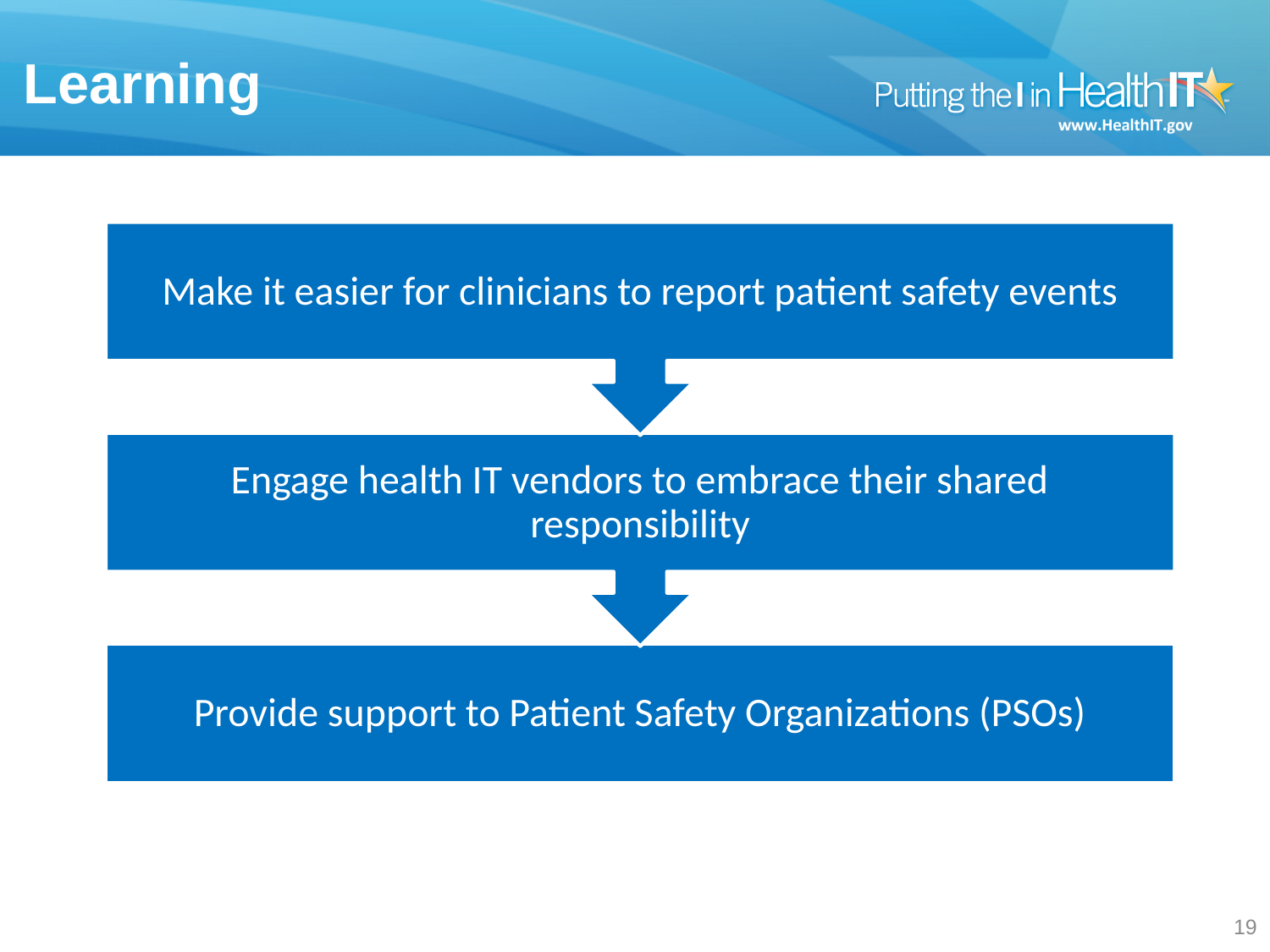

# Learning
Provide support to Patient Safety Organizations (PSOs)
Engage health IT vendors to embrace their shared responsibility
Make it easier for clinicians to report patient safety events
19